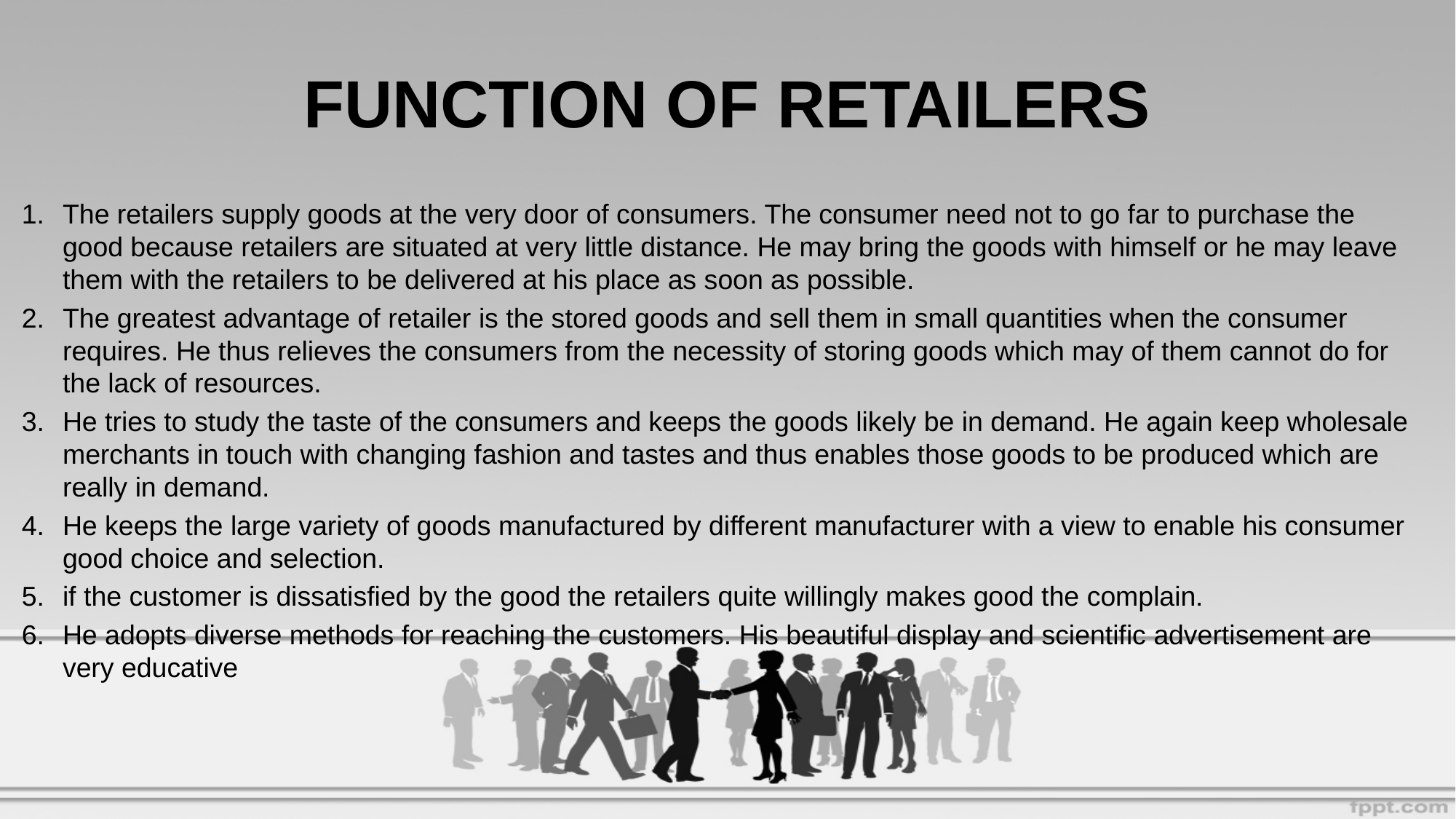

# FUNCTION OF RETAILERS
The retailers supply goods at the very door of consumers. The consumer need not to go far to purchase the good because retailers are situated at very little distance. He may bring the goods with himself or he may leave them with the retailers to be delivered at his place as soon as possible.
The greatest advantage of retailer is the stored goods and sell them in small quantities when the consumer requires. He thus relieves the consumers from the necessity of storing goods which may of them cannot do for the lack of resources.
He tries to study the taste of the consumers and keeps the goods likely be in demand. He again keep wholesale merchants in touch with changing fashion and tastes and thus enables those goods to be produced which are really in demand.
He keeps the large variety of goods manufactured by different manufacturer with a view to enable his consumer good choice and selection.
if the customer is dissatisfied by the good the retailers quite willingly makes good the complain.
He adopts diverse methods for reaching the customers. His beautiful display and scientific advertisement are very educative